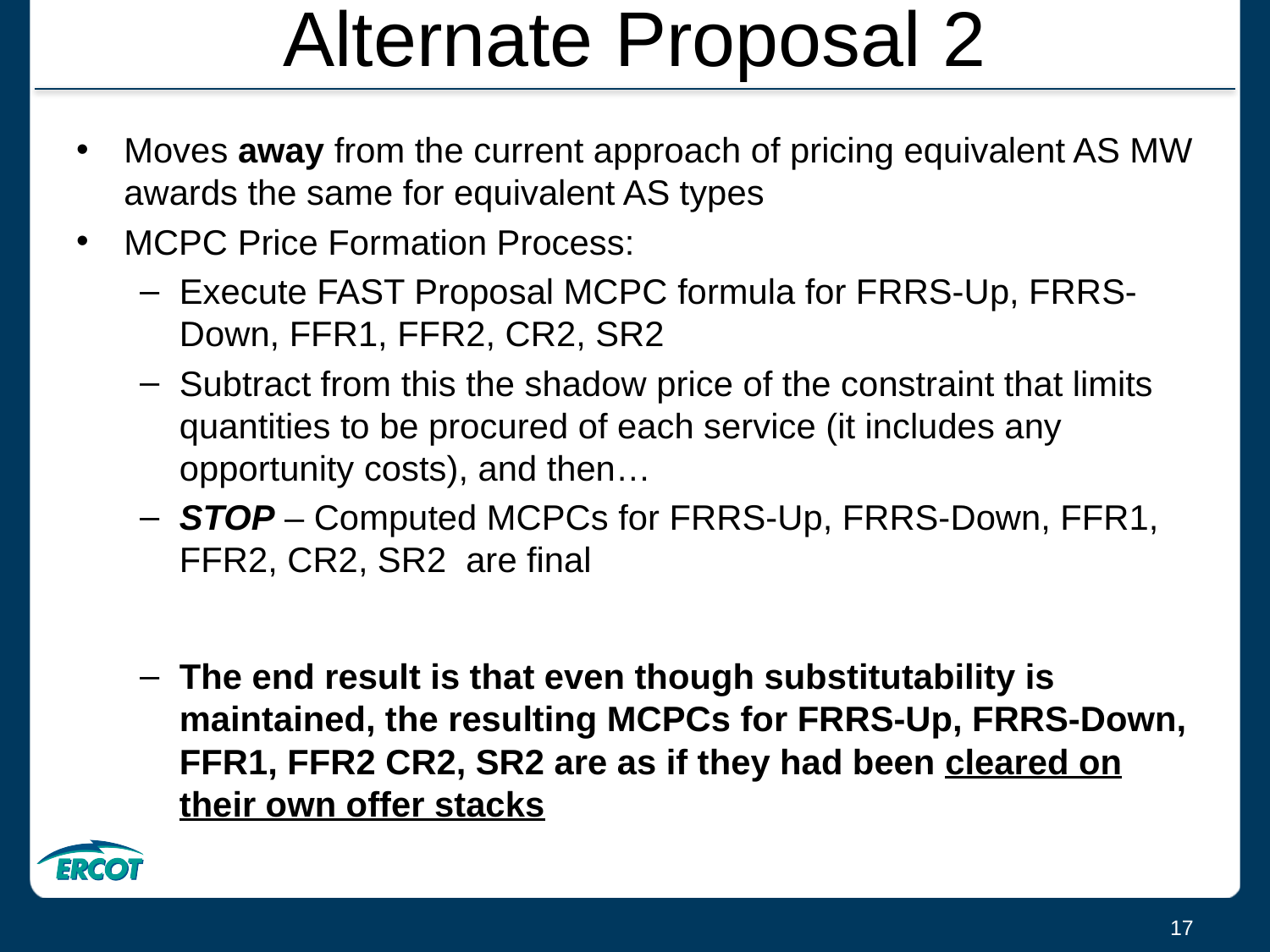

# Alternate Proposal 2
Moves away from the current approach of pricing equivalent AS MW awards the same for equivalent AS types
MCPC Price Formation Process:
Execute FAST Proposal MCPC formula for FRRS-Up, FRRS-Down, FFR1, FFR2, CR2, SR2
Subtract from this the shadow price of the constraint that limits quantities to be procured of each service (it includes any opportunity costs), and then…
STOP – Computed MCPCs for FRRS-Up, FRRS-Down, FFR1, FFR2, CR2, SR2  are final

The end result is that even though substitutability is maintained, the resulting MCPCs for FRRS-Up, FRRS-Down, FFR1, FFR2 CR2, SR2 are as if they had been cleared on their own offer stacks

17